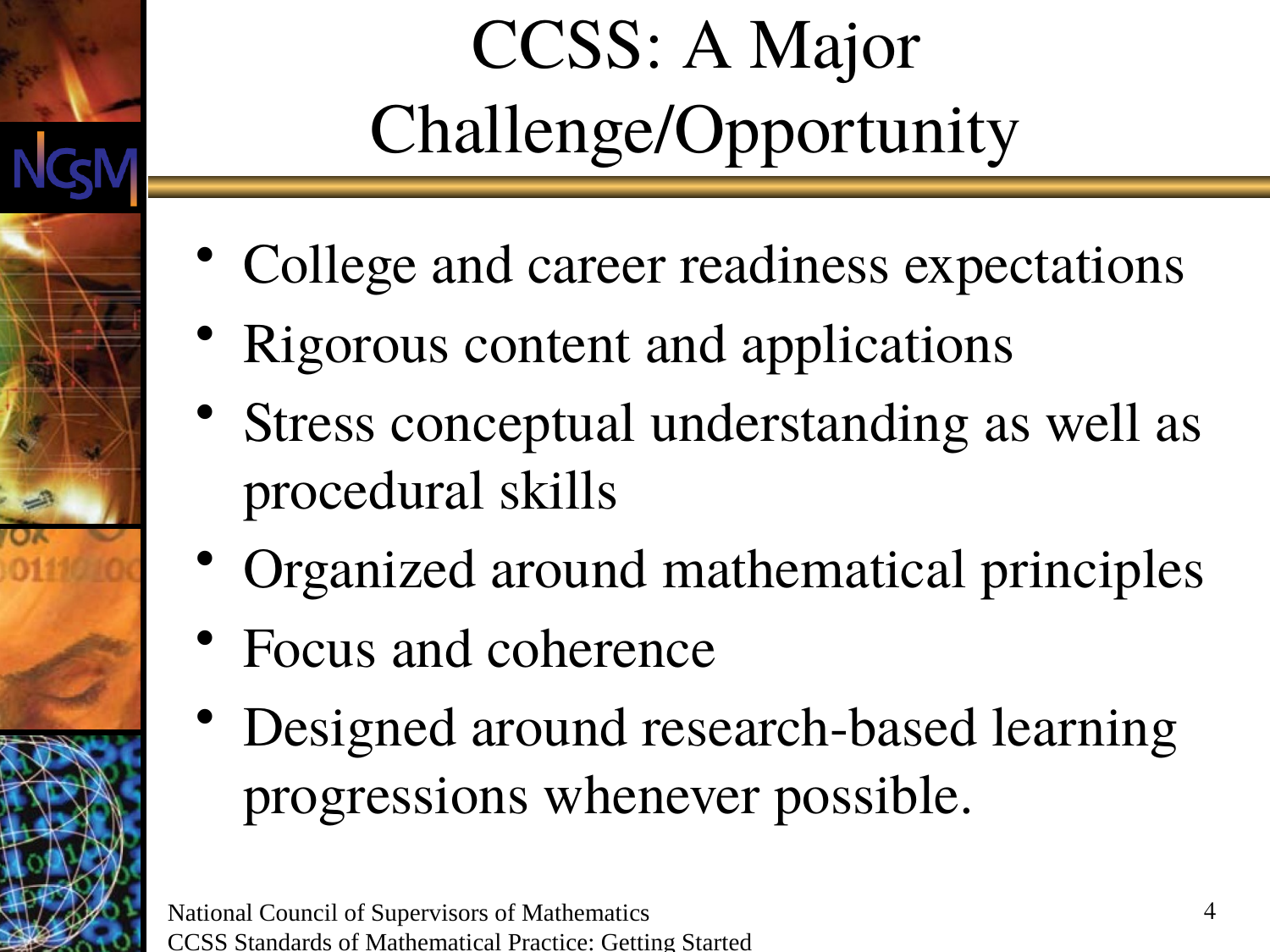

# CCSS: A Major Challenge/Opportunity
College and career readiness expectations
Rigorous content and applications
Stress conceptual understanding as well as procedural skills
Organized around mathematical principles
Focus and coherence
Designed around research-based learning progressions whenever possible.

4